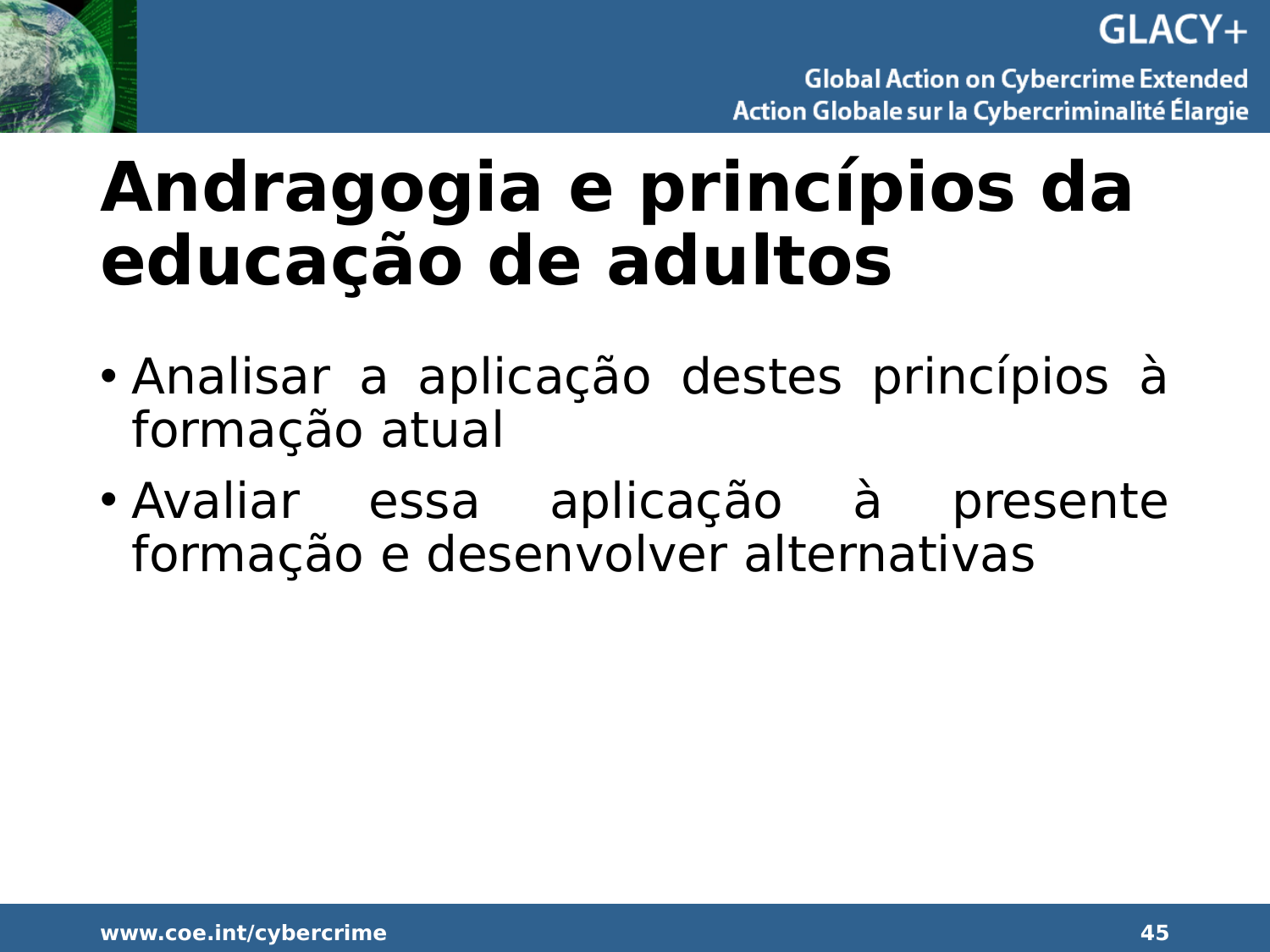

# Andragogia e princípios da educação de adultos
Analisar a aplicação destes princípios à formação atual
Avaliar essa aplicação à presente formação e desenvolver alternativas
www.coe.int/cybercrime
45